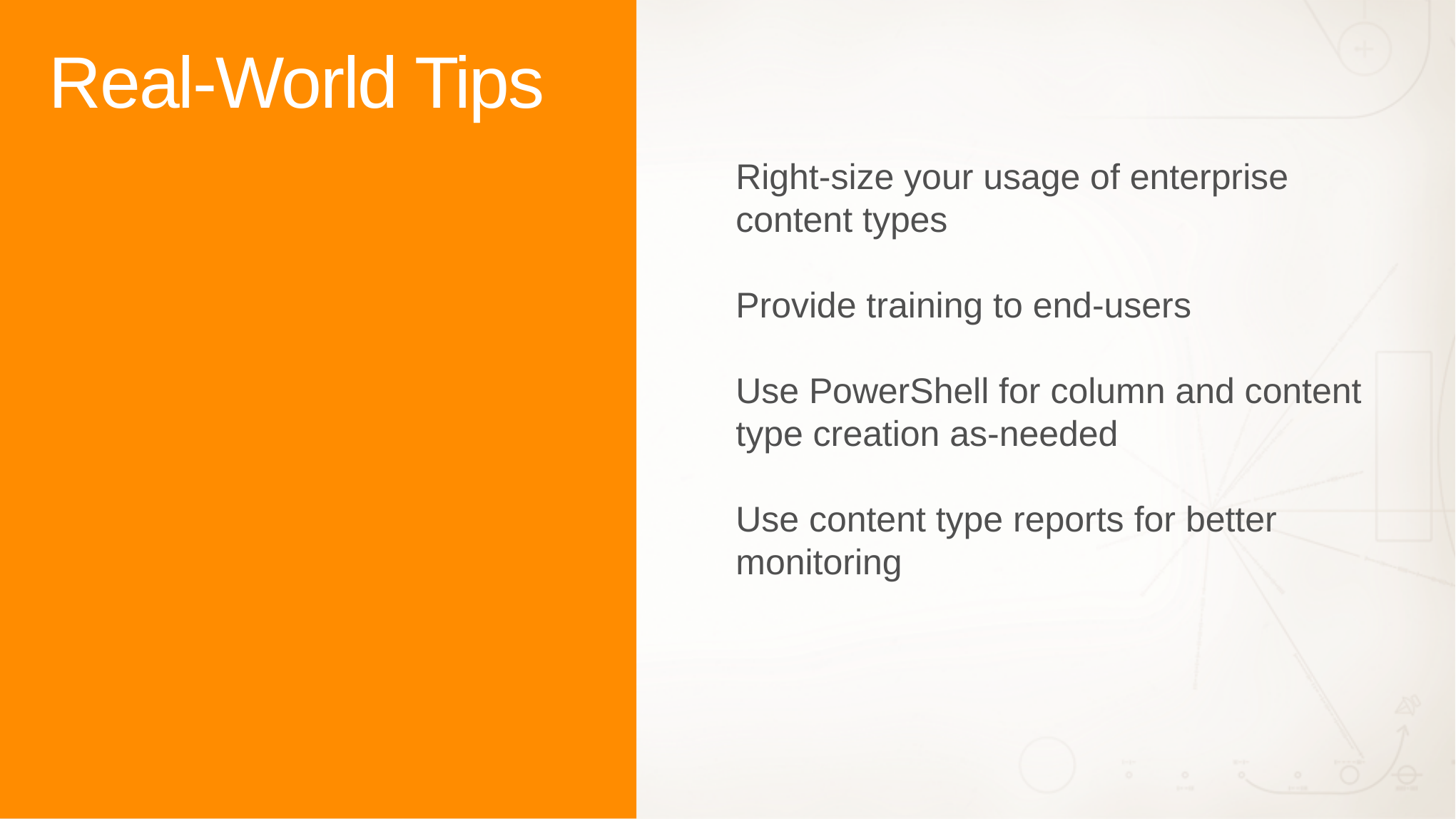

# Real-World Tips
Right-size your usage of enterprise content types

Provide training to end-users

Use PowerShell for column and content type creation as-needed

Use content type reports for better monitoring